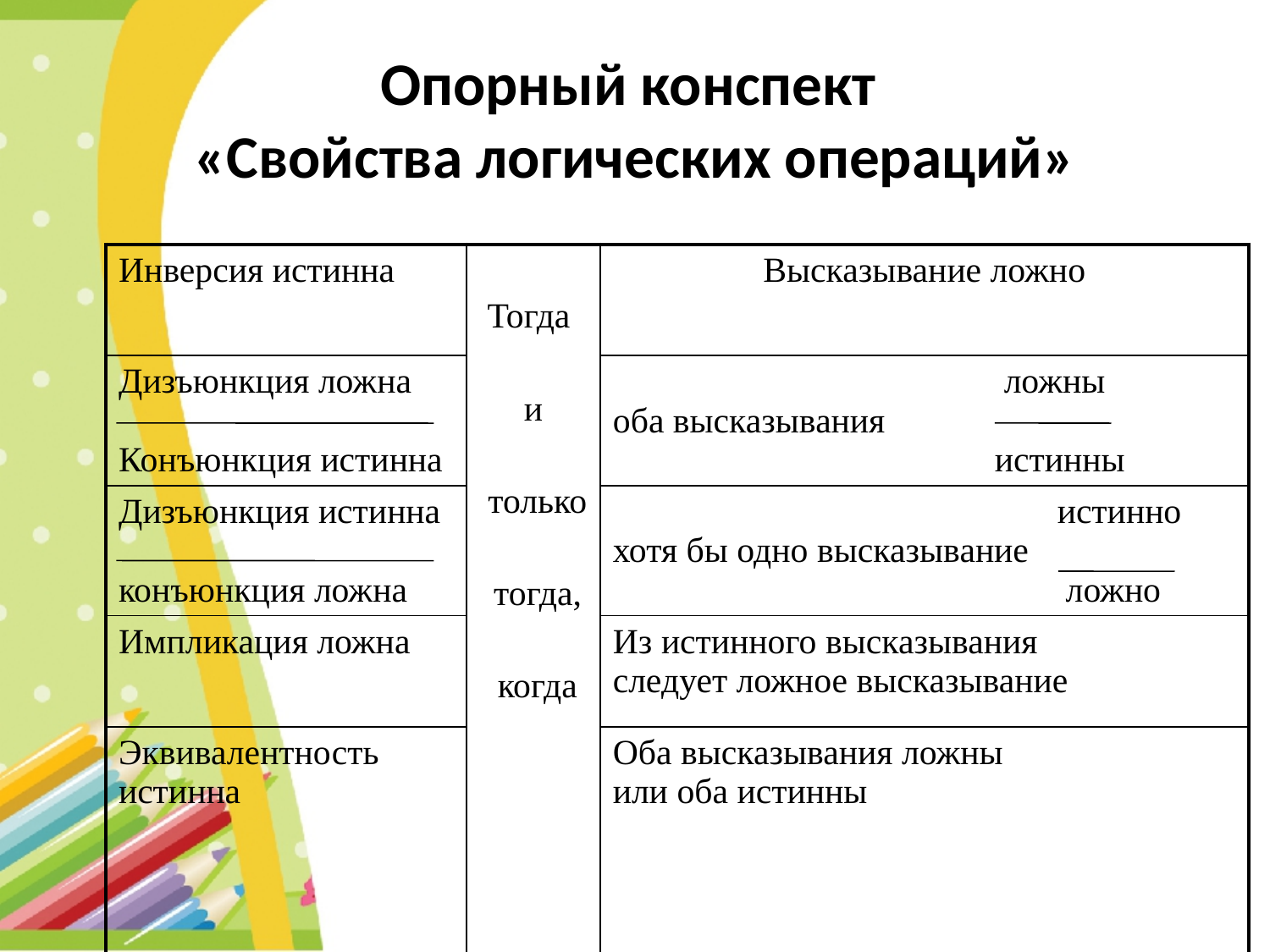

# Опорный конспект «Свойства логических операций»
| Инверсия истинна | Тогда и только тогда, когда | Высказывание ложно |
| --- | --- | --- |
| Дизъюнкция ложна Конъюнкция истинна |  | ложны оба высказывания истинны |
| Дизъюнкция истинна конъюнкция ложна |  | истинно хотя бы одно высказывание ложно |
| Импликация ложна |  | Из истинного высказывания следует ложное высказывание |
| Эквивалентность истинна |  | Оба высказывания ложны или оба истинны |